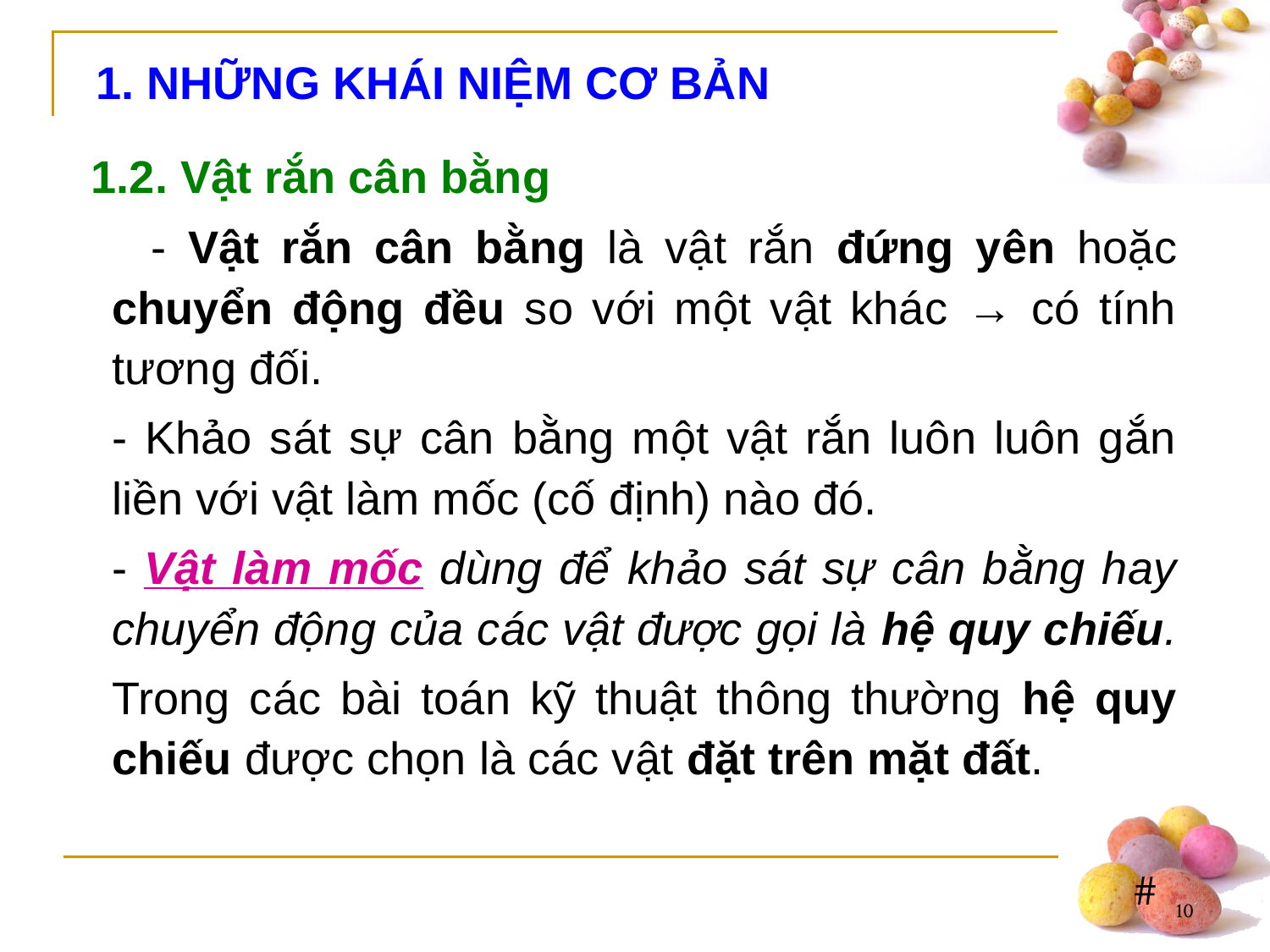

1. NHỮNG KHÁI NIỆM CƠ BẢN
# 1.2. Vật rắn cân bằng
    - Vật rắn cân bằng là vật rắn đứng yên hoặc chuyển động đều so với một vật khác → có tính tương đối.
	- Khảo sát sự cân bằng một vật rắn luôn luôn gắn liền với vật làm mốc (cố định) nào đó.
	- Vật làm mốc dùng để khảo sát sự cân bằng hay chuyển động của các vật được gọi là hệ quy chiếu.
	Trong các bài toán kỹ thuật thông thường hệ quy chiếu được chọn là các vật đặt trên mặt đất.
10